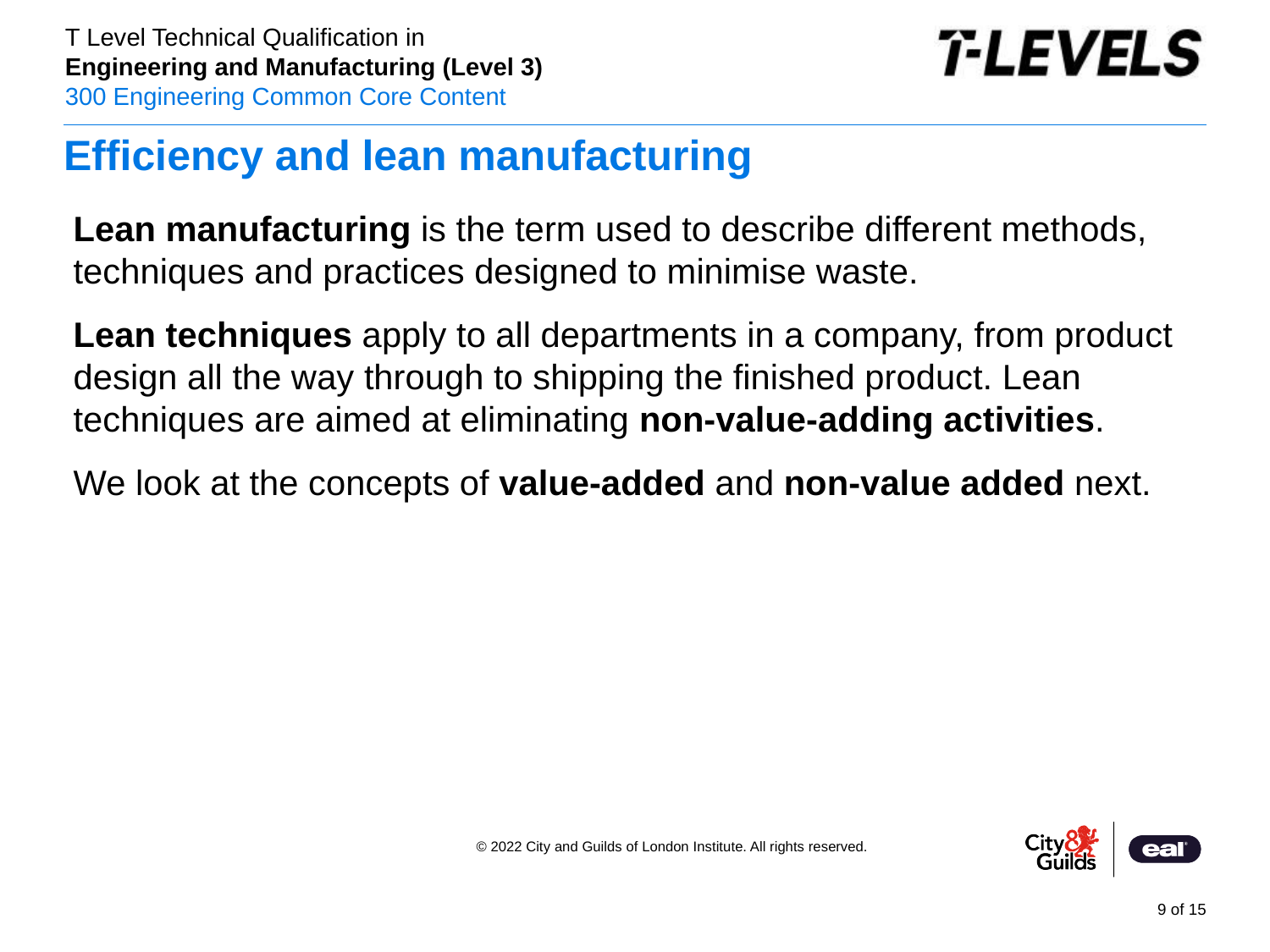

# Efficiency and lean manufacturing
Lean manufacturing is the term used to describe different methods, techniques and practices designed to minimise waste.
Lean techniques apply to all departments in a company, from product design all the way through to shipping the finished product. Lean techniques are aimed at eliminating non-value-adding activities.
We look at the concepts of value-added and non-value added next.